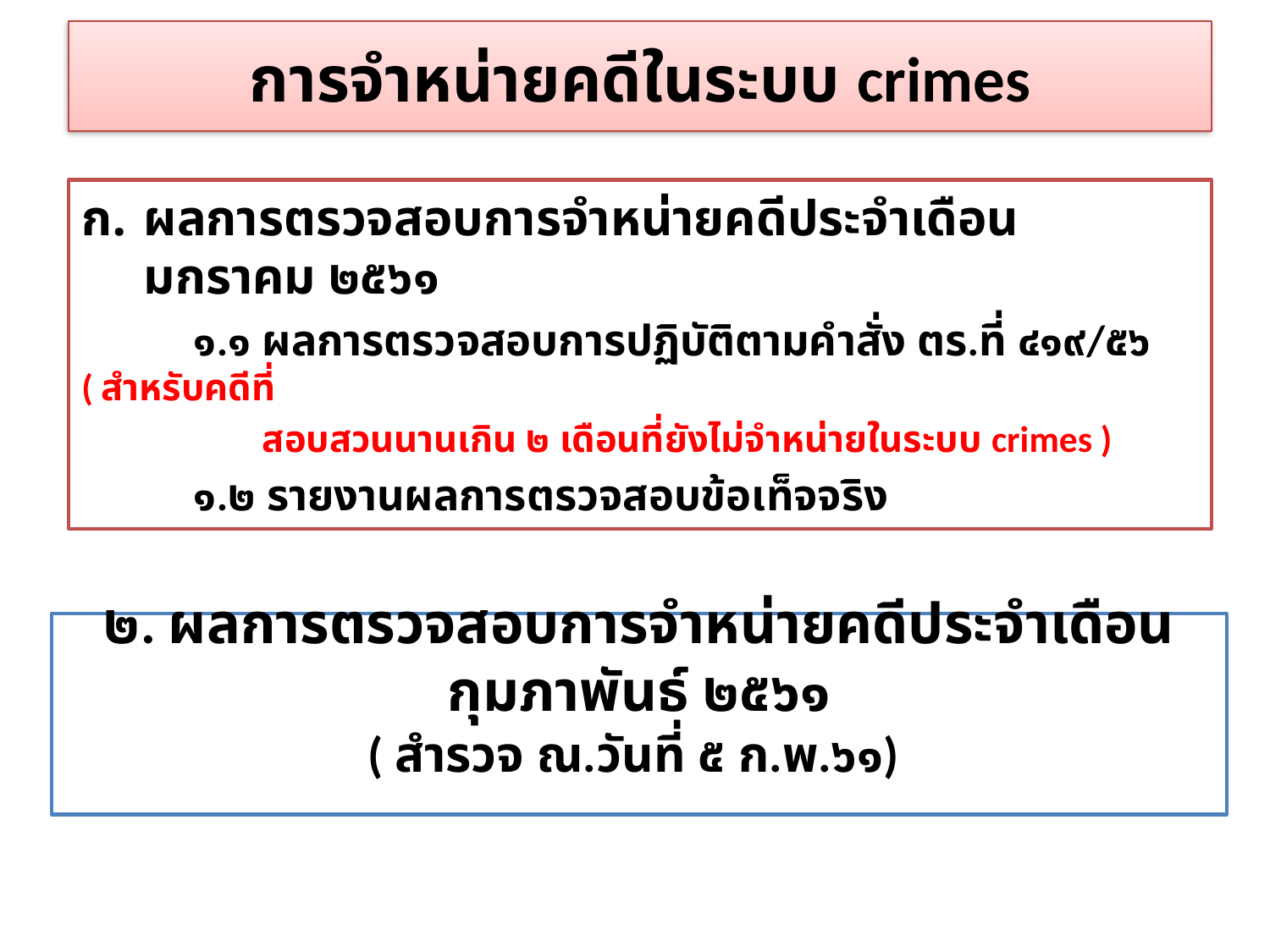

# การจำหน่ายคดีในระบบ crimes
ผลการตรวจสอบการจำหน่ายคดีประจำเดือน มกราคม ๒๕๖๑
          ๑.๑ ผลการตรวจสอบการปฏิบัติตามคำสั่ง ตร.ที่ ๔๑๙/๕๖ ( สำหรับคดีที่
                   สอบสวนนานเกิน ๒ เดือนที่ยังไม่จำหน่ายในระบบ crimes )
          ๑.๒ รายงานผลการตรวจสอบข้อเท็จจริง
๒. ผลการตรวจสอบการจำหน่ายคดีประจำเดือน กุมภาพันธ์ ๒๕๖๑
( สำรวจ ณ.วันที่ ๕ ก.พ.๖๑)